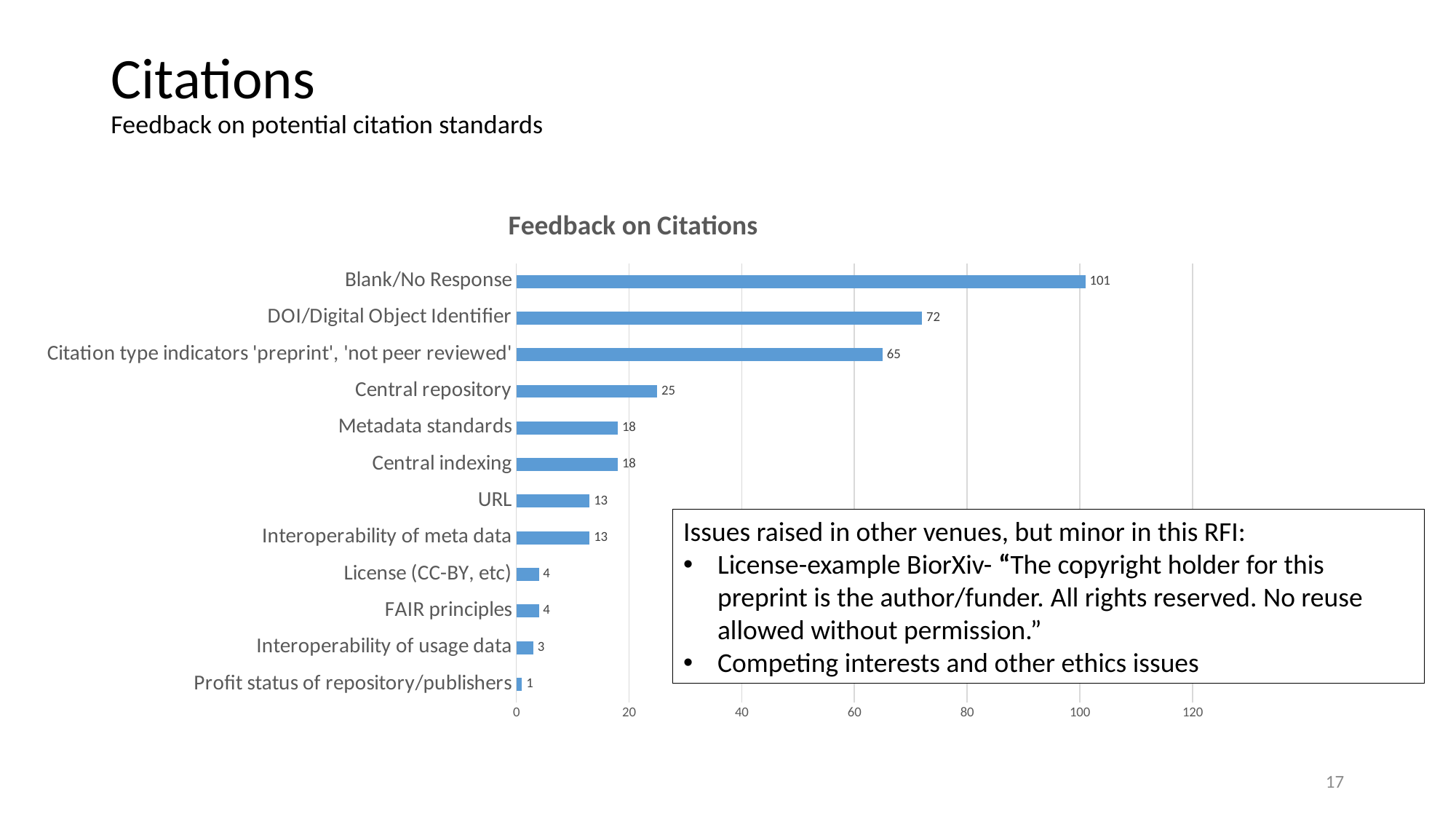

# Citations Feedback on potential citation standards

### Chart: Feedback on Citations

| Category |  |
|---|---|
| Profit status of repository/publishers | 1.0 |
| Interoperability of usage data | 3.0 |
| FAIR principles | 4.0 |
| License (CC-BY, etc) | 4.0 |
| Interoperability of meta data | 13.0 |
| URL | 13.0 |
| Central indexing | 18.0 |
| Metadata standards | 18.0 |
| Central repository | 25.0 |
| Citation type indicators 'preprint', 'not peer reviewed' | 65.0 |
| DOI/Digital Object Identifier | 72.0 |
| Blank/No Response | 101.0 |
Issues raised in other venues, but minor in this RFI:
License-example BiorXiv- “The copyright holder for this preprint is the author/funder. All rights reserved. No reuse allowed without permission.”
Competing interests and other ethics issues
17